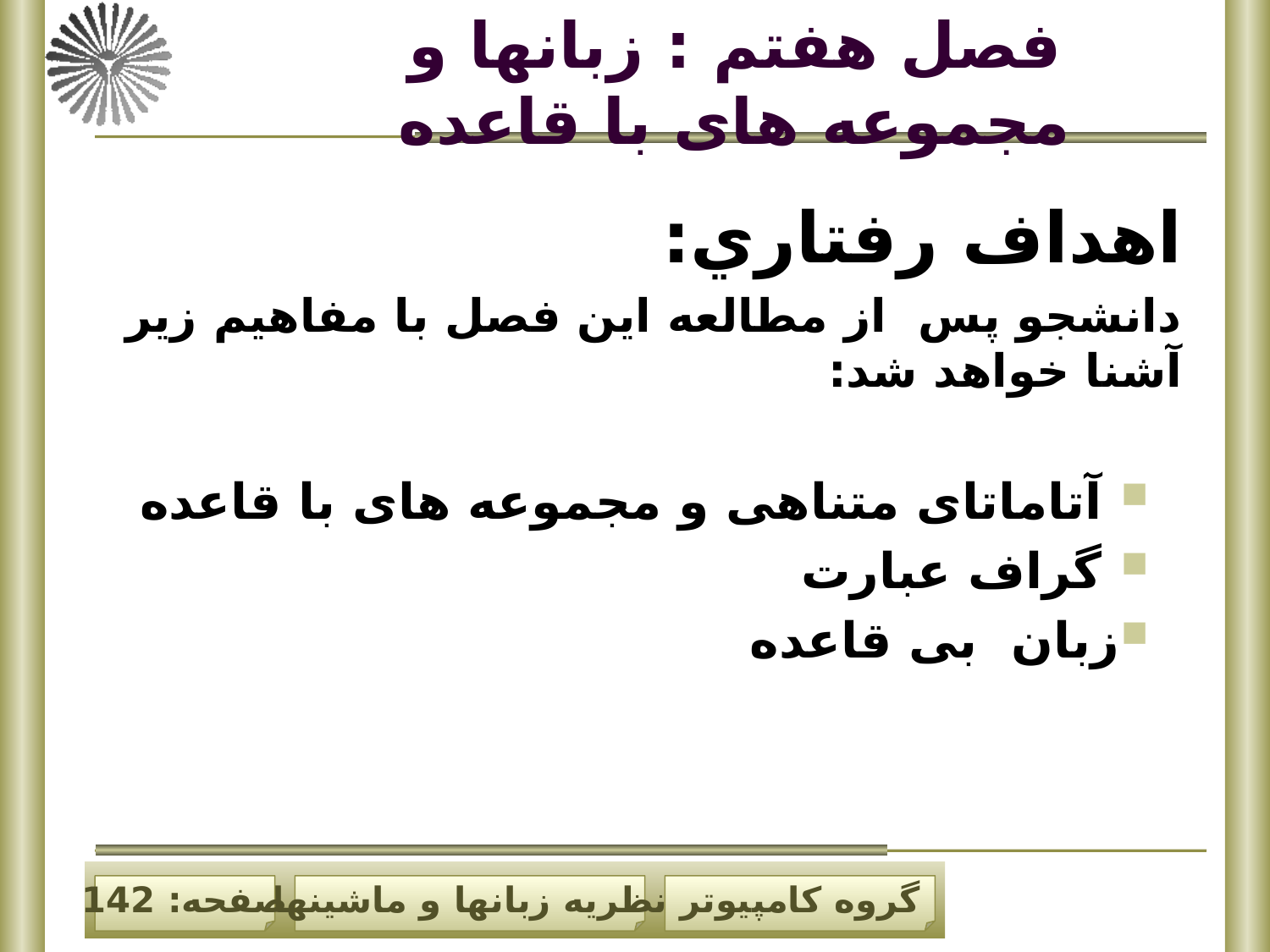

فصل هفتم : زبانها و مجموعه های با قاعده
اهداف رفتاري:
دانشجو پس  از مطالعه اين فصل با مفاهيم زير آشنا خواهد شد:

 آتاماتای متناهی و مجموعه های با قاعده
 گراف عبارت
زبان  بی قاعده